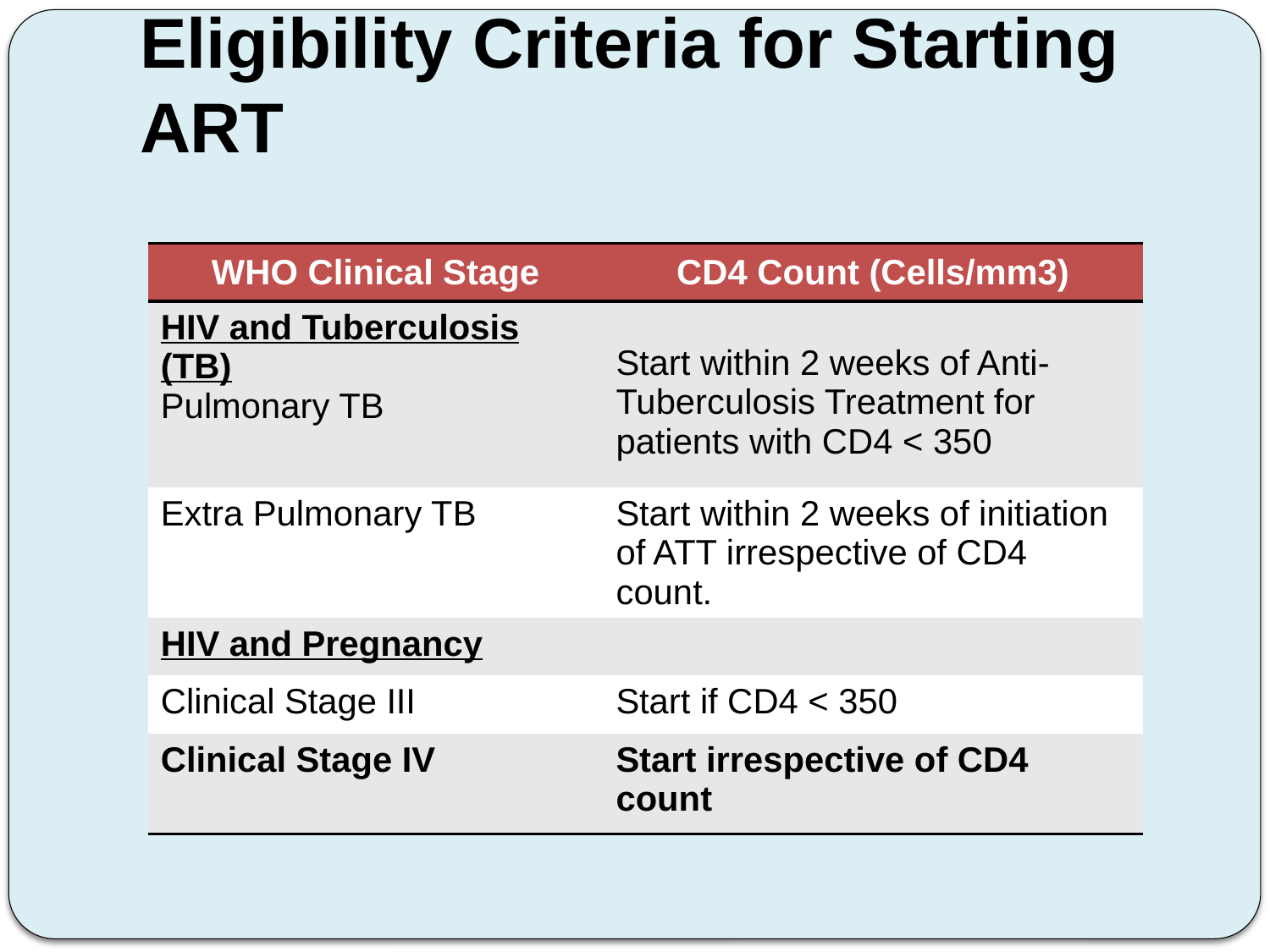

# Eligibility Criteria for Starting ART
| WHO Clinical Stage | CD4 Count (Cells/mm3) |
| --- | --- |
| HIV and Tuberculosis (TB) Pulmonary TB | Start within 2 weeks of Anti- Tuberculosis Treatment for patients with CD4 < 350 |
| Extra Pulmonary TB | Start within 2 weeks of initiation of ATT irrespective of CD4 count. |
| HIV and Pregnancy |  |
| Clinical Stage III | Start if CD4 < 350 |
| Clinical Stage IV | Start irrespective of CD4 count |